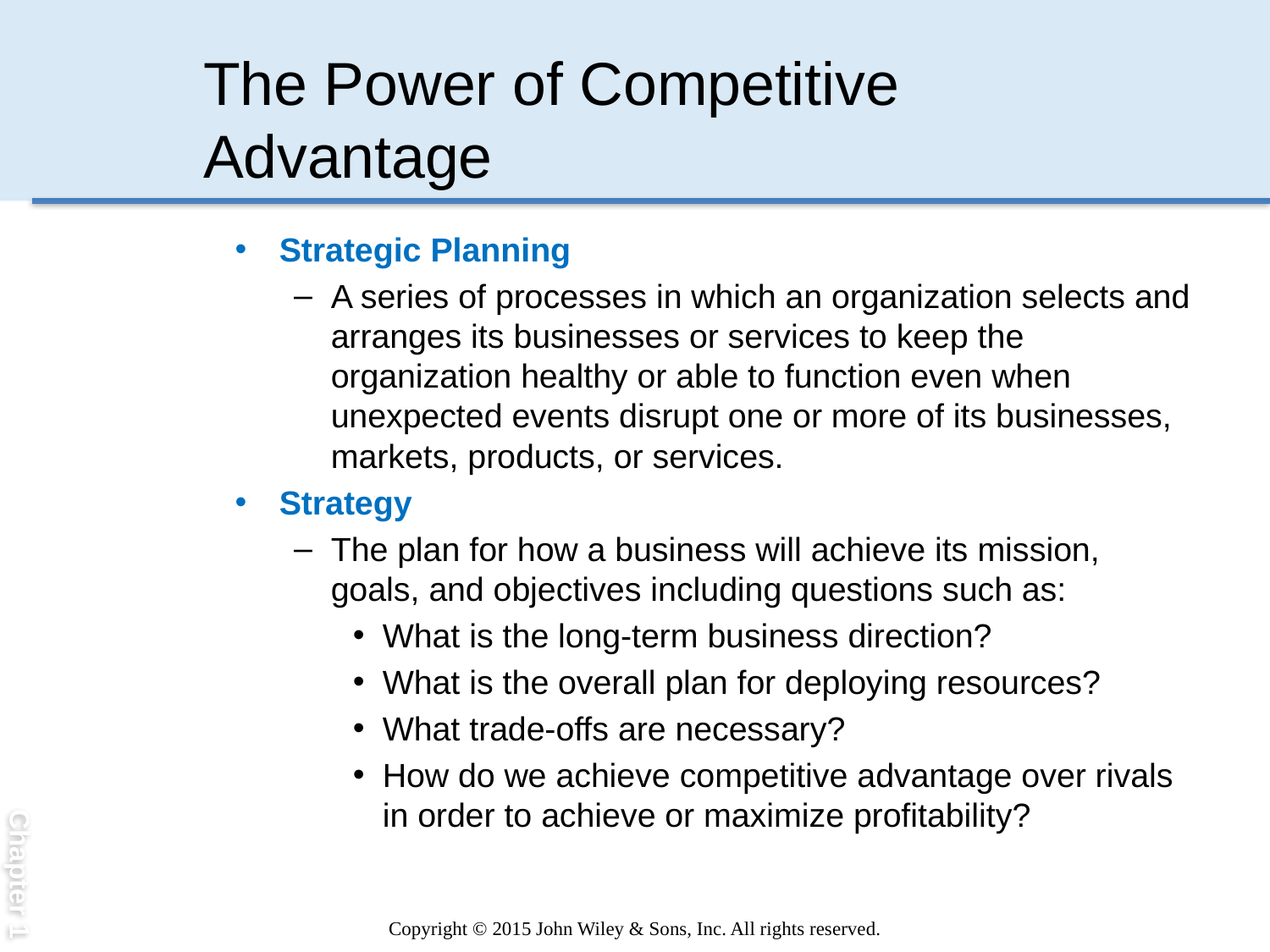

Chapter 1
# The Power of Competitive Advantage
Strategic Planning
A series of processes in which an organization selects and arranges its businesses or services to keep the organization healthy or able to function even when unexpected events disrupt one or more of its businesses, markets, products, or services.
Strategy
The plan for how a business will achieve its mission, goals, and objectives including questions such as:
What is the long-term business direction?
What is the overall plan for deploying resources?
What trade-offs are necessary?
How do we achieve competitive advantage over rivals in order to achieve or maximize profitability?